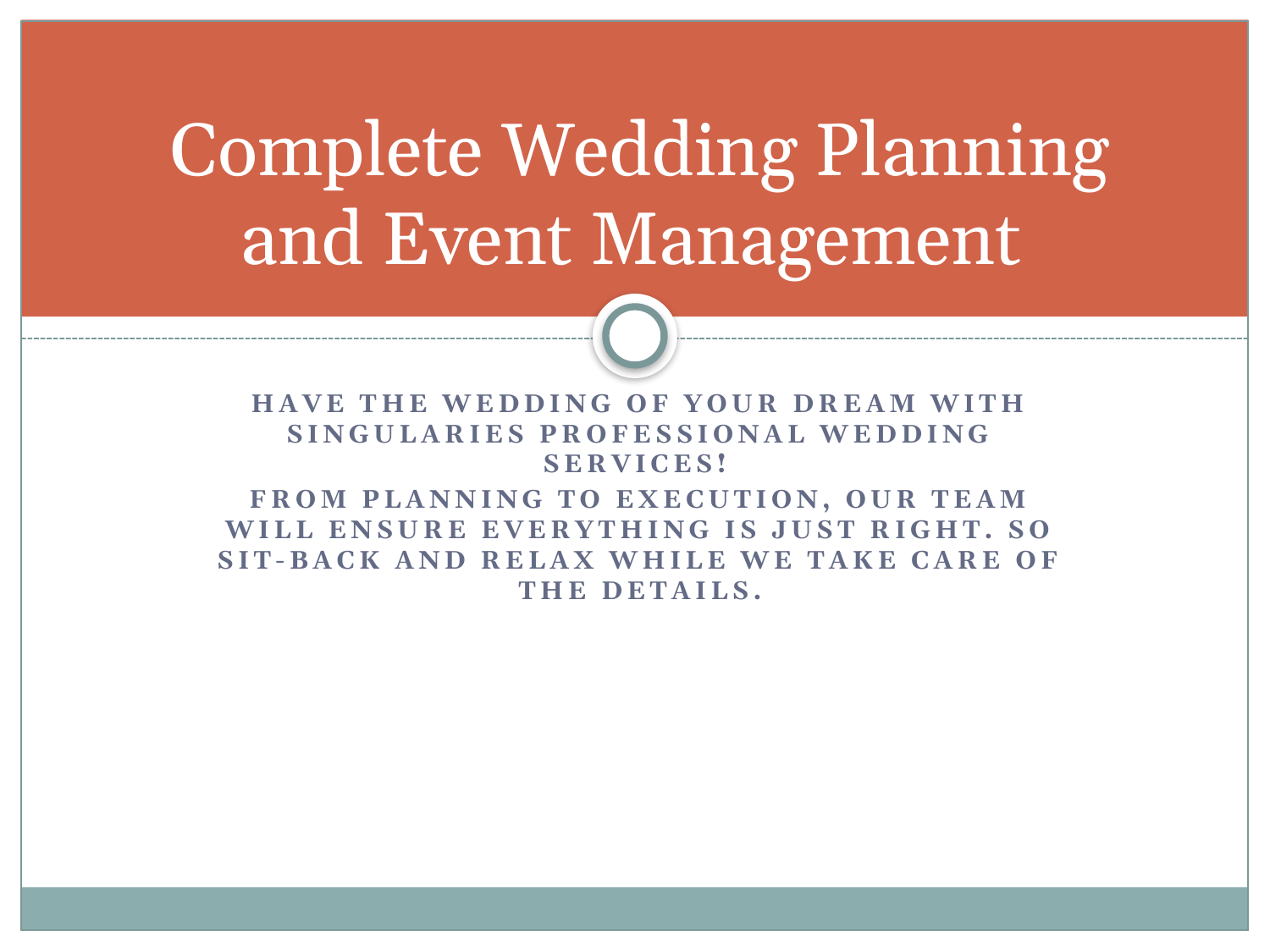

# Complete Wedding Planning and Event Management
Have the Wedding of Your Dream with Singularies Professional Wedding Services!
From Planning to Execution, Our Team Will Ensure Everything is Just Right. So Sit-Back and Relax While We Take Care of the Details.